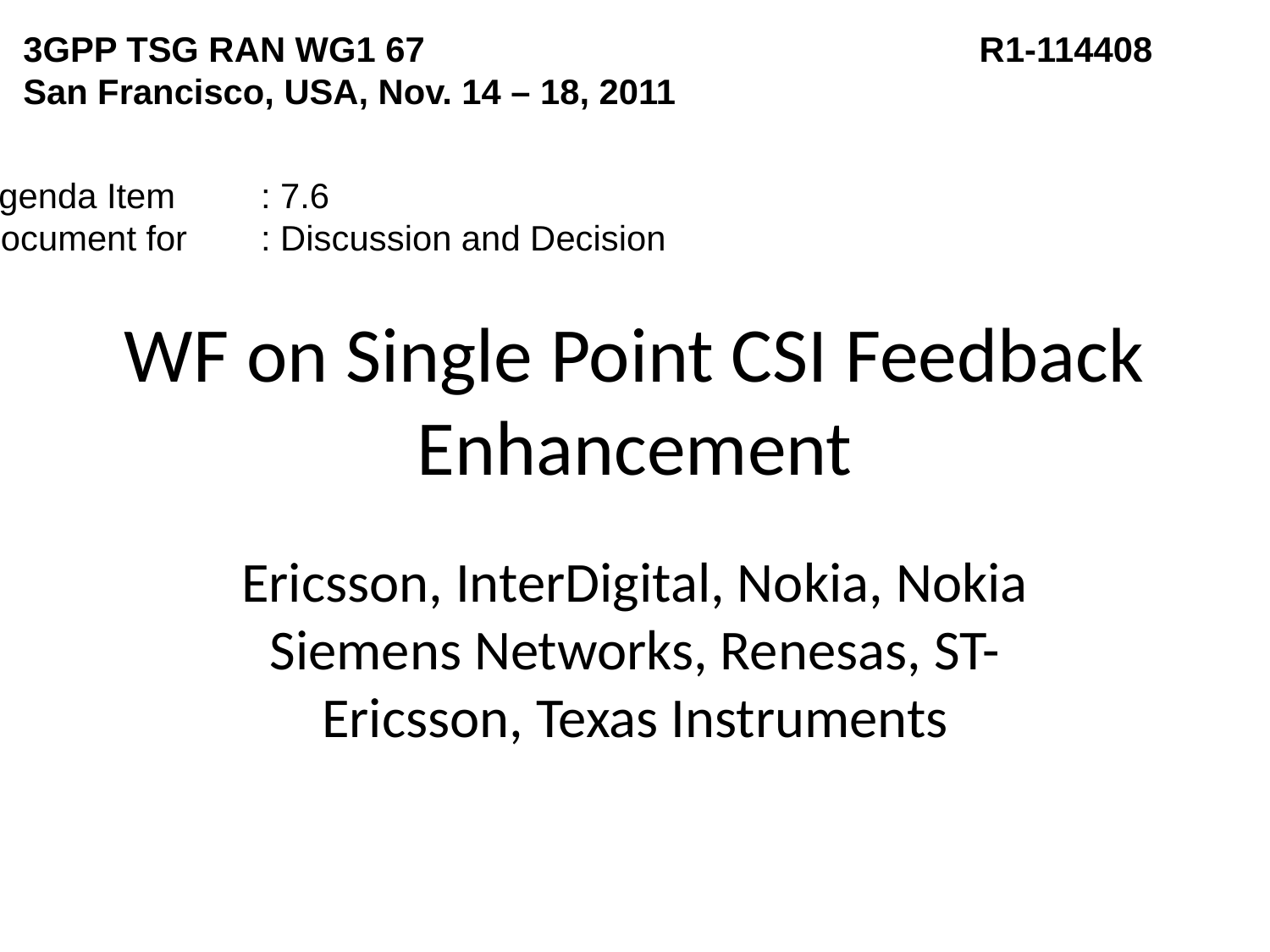

3GPP TSG RAN WG1 67 		                                 R1-114408
San Francisco, USA, Nov. 14 – 18, 2011
Agenda Item	: 7.6
Document for	: Discussion and Decision
# WF on Single Point CSI Feedback Enhancement
Ericsson, InterDigital, Nokia, Nokia Siemens Networks, Renesas, ST-Ericsson, Texas Instruments